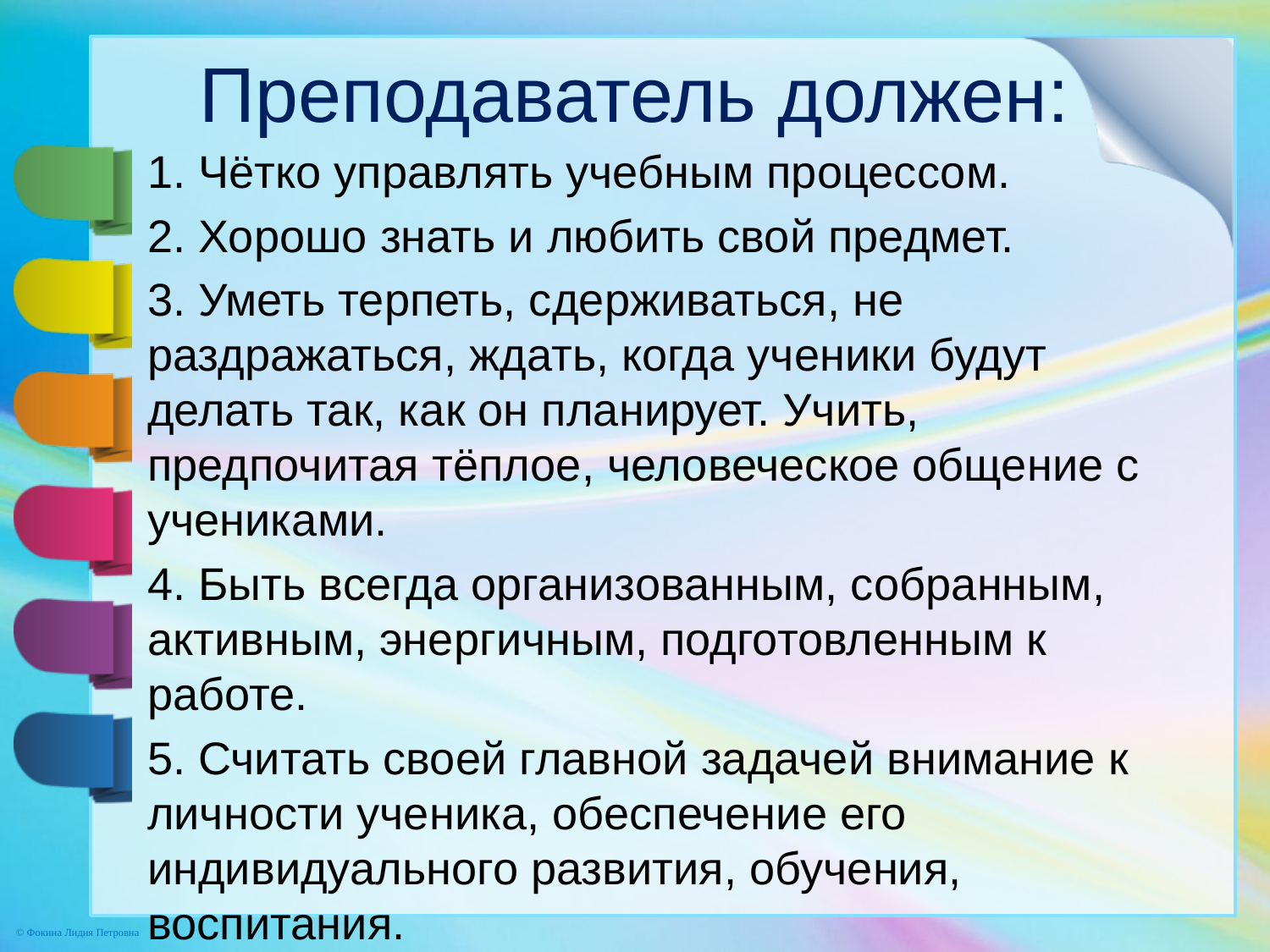

# Преподаватель должен:
1. Чётко управлять учебным процессом.
2. Хорошо знать и любить свой предмет.
3. Уметь терпеть, сдерживаться, не раздражаться, ждать, когда ученики будут делать так, как он планирует. Учить, предпочитая тёплое, человеческое общение с учениками.
4. Быть всегда организованным, собранным, активным, энергичным, подготовленным к работе.
5. Считать своей главной задачей внимание к личности ученика, обеспечение его индивидуального развития, обучения, воспитания.
6. Владеть образовательными технологиями, уметь объяснять, спрашивать, организовывать работу учеников, применяя разные методы.